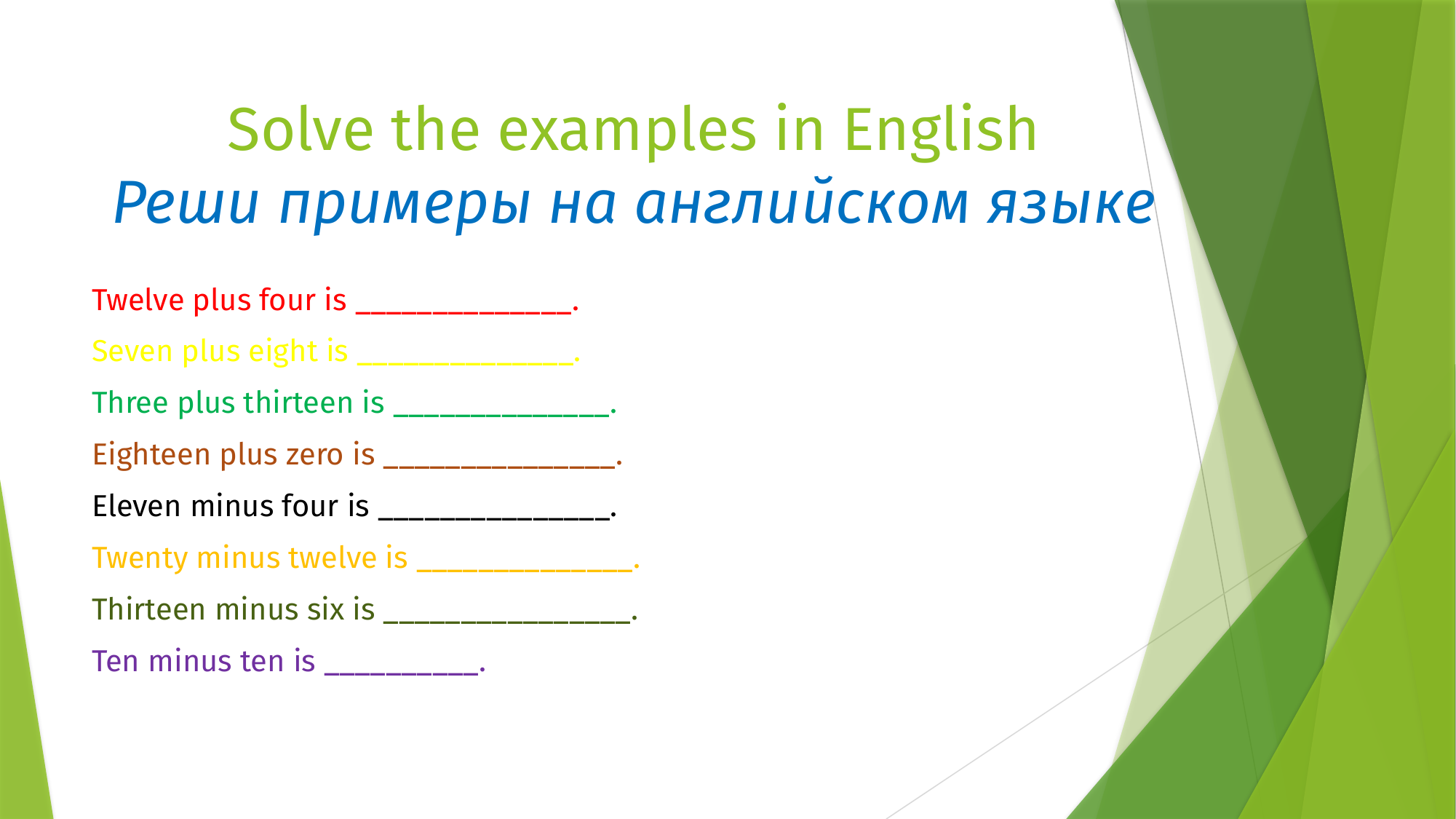

# Solve the examples in English Реши примеры на английском языке
Twelve plus four is ______________.
Seven plus eight is ______________.
Three plus thirteen is ______________.
Eighteen plus zero is _______________.
Eleven minus four is _______________.
Twenty minus twelve is ______________.
Thirteen minus six is ________________.
Ten minus ten is __________.